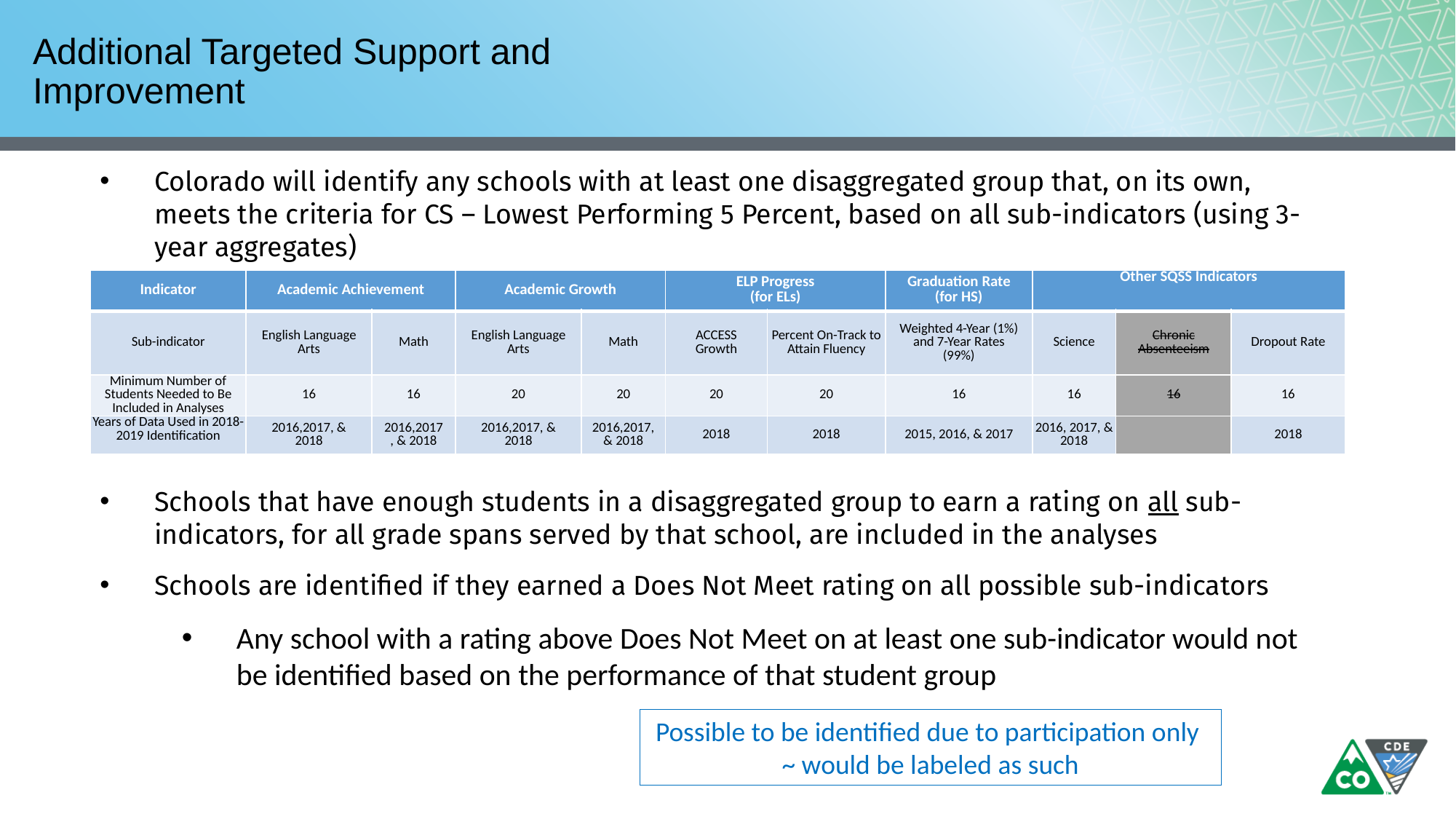

# Additional Targeted Support and Improvement
Colorado will identify any schools with at least one disaggregated group that, on its own, meets the criteria for CS – Lowest Performing 5 Percent, based on all sub-indicators (using 3-year aggregates)

Schools that have enough students in a disaggregated group to earn a rating on all sub-indicators, for all grade spans served by that school, are included in the analyses
Schools are identified if they earned a Does Not Meet rating on all possible sub-indicators
Any school with a rating above Does Not Meet on at least one sub-indicator would not be identified based on the performance of that student group
| Indicator | Academic Achievement |  | Academic Growth |  | ELP Progress (for ELs) |  | Graduation Rate (for HS) | Other SQSS Indicators |  |  |
| --- | --- | --- | --- | --- | --- | --- | --- | --- | --- | --- |
| Sub-indicator | English Language Arts | Math | English Language Arts | Math | ACCESS Growth | Percent On-Track to Attain Fluency | Weighted 4-Year (1%) and 7-Year Rates (99%) | Science | Chronic Absenteeism | Dropout Rate |
| Minimum Number of Students Needed to Be Included in Analyses | 16 | 16 | 20 | 20 | 20 | 20 | 16 | 16 | 16 | 16 |
| Years of Data Used in 2018-2019 Identification | 2016,2017, & 2018 | 2016,2017, & 2018 | 2016,2017, & 2018 | 2016,2017, & 2018 | 2018 | 2018 | 2015, 2016, & 2017 | 2016, 2017, & 2018 |  | 2018 |
Possible to be identified due to participation only
~ would be labeled as such